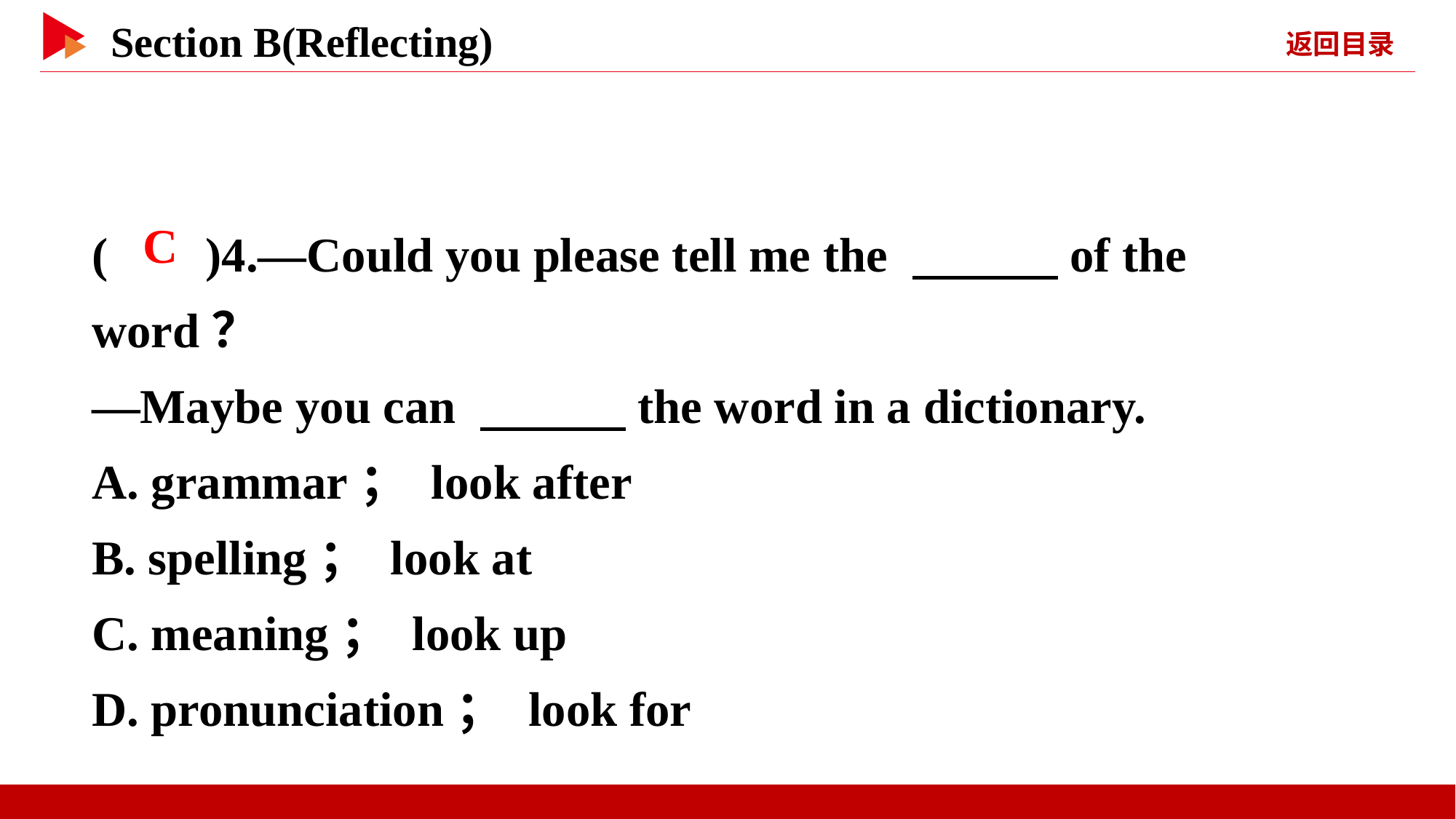

(        )4.—Could you please tell me the 　　　of the word？
—Maybe you can 　　　the word in a dictionary.
A. grammar； look after
B. spelling； look at
C. meaning； look up
D. pronunciation； look for
   C